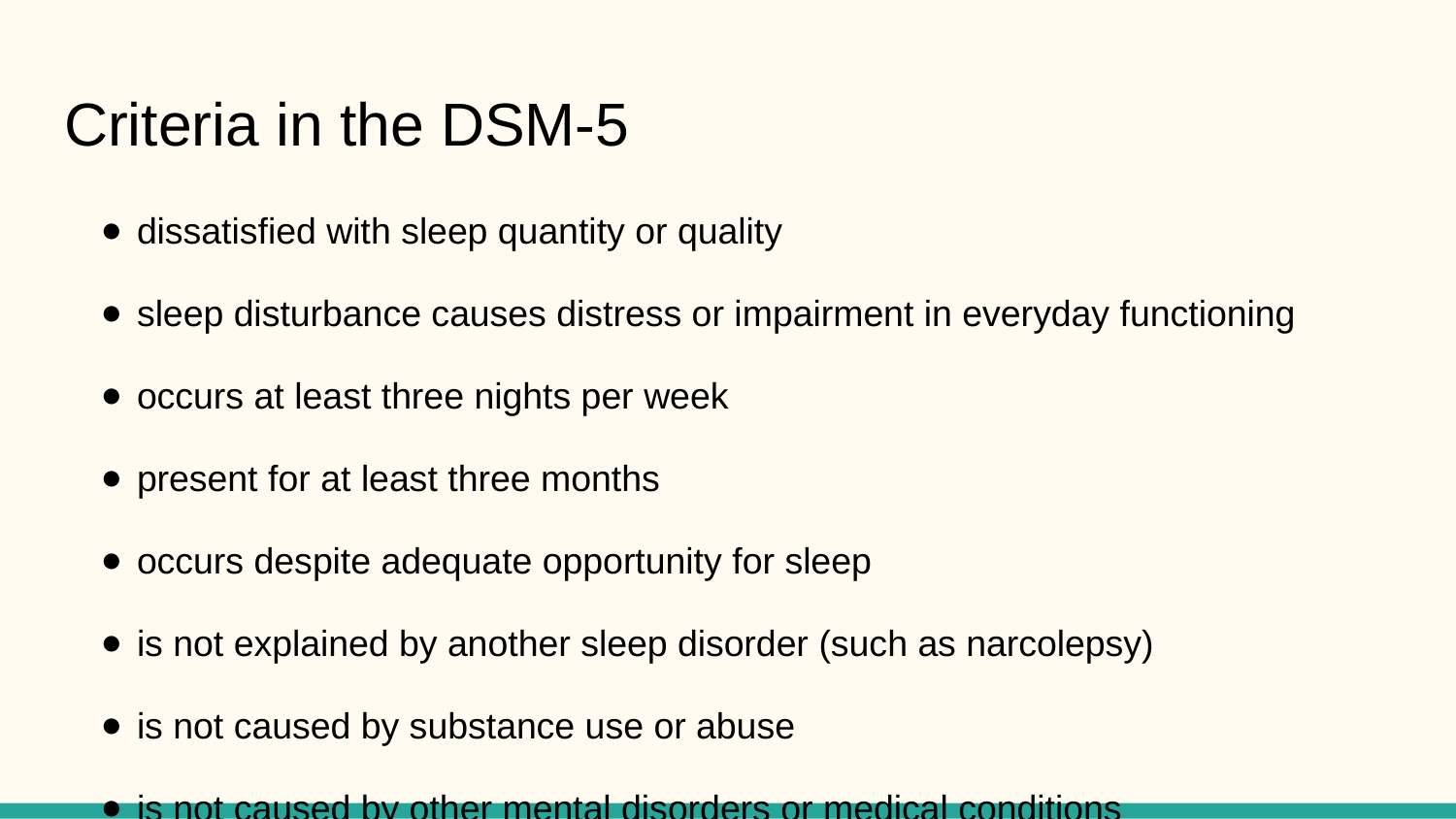

# Criteria in the DSM-5
dissatisfied with sleep quantity or quality
sleep disturbance causes distress or impairment in everyday functioning
occurs at least three nights per week
present for at least three months
occurs despite adequate opportunity for sleep
is not explained by another sleep disorder (such as narcolepsy)
is not caused by substance use or abuse
is not caused by other mental disorders or medical conditions